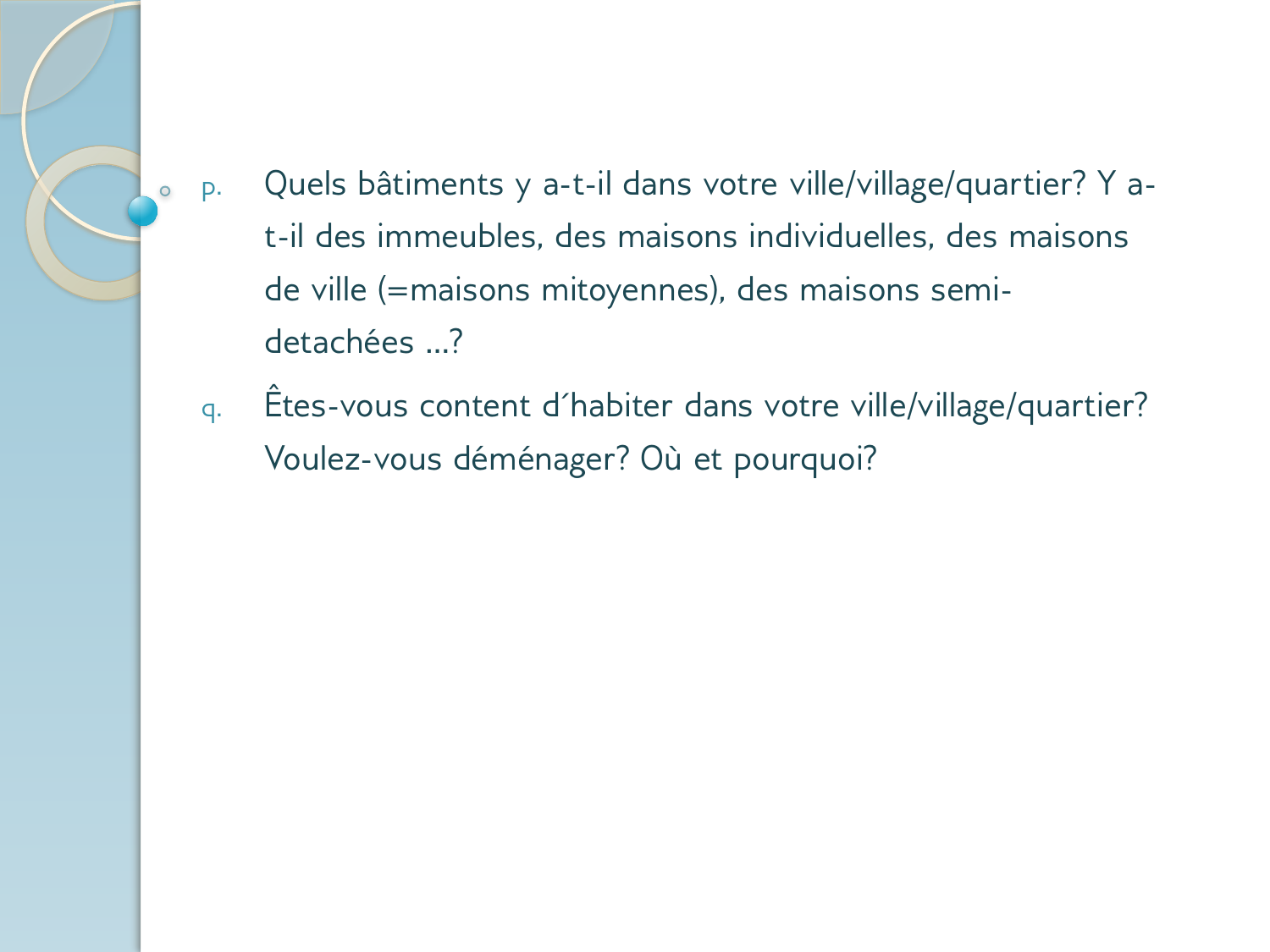

Quels bâtiments y a-t-il dans votre ville/village/quartier? Y a-t-il des immeubles, des maisons individuelles, des maisons de ville (=maisons mitoyennes), des maisons semi-detachées …?
Êtes-vous content d´habiter dans votre ville/village/quartier? Voulez-vous déménager? Où et pourquoi?